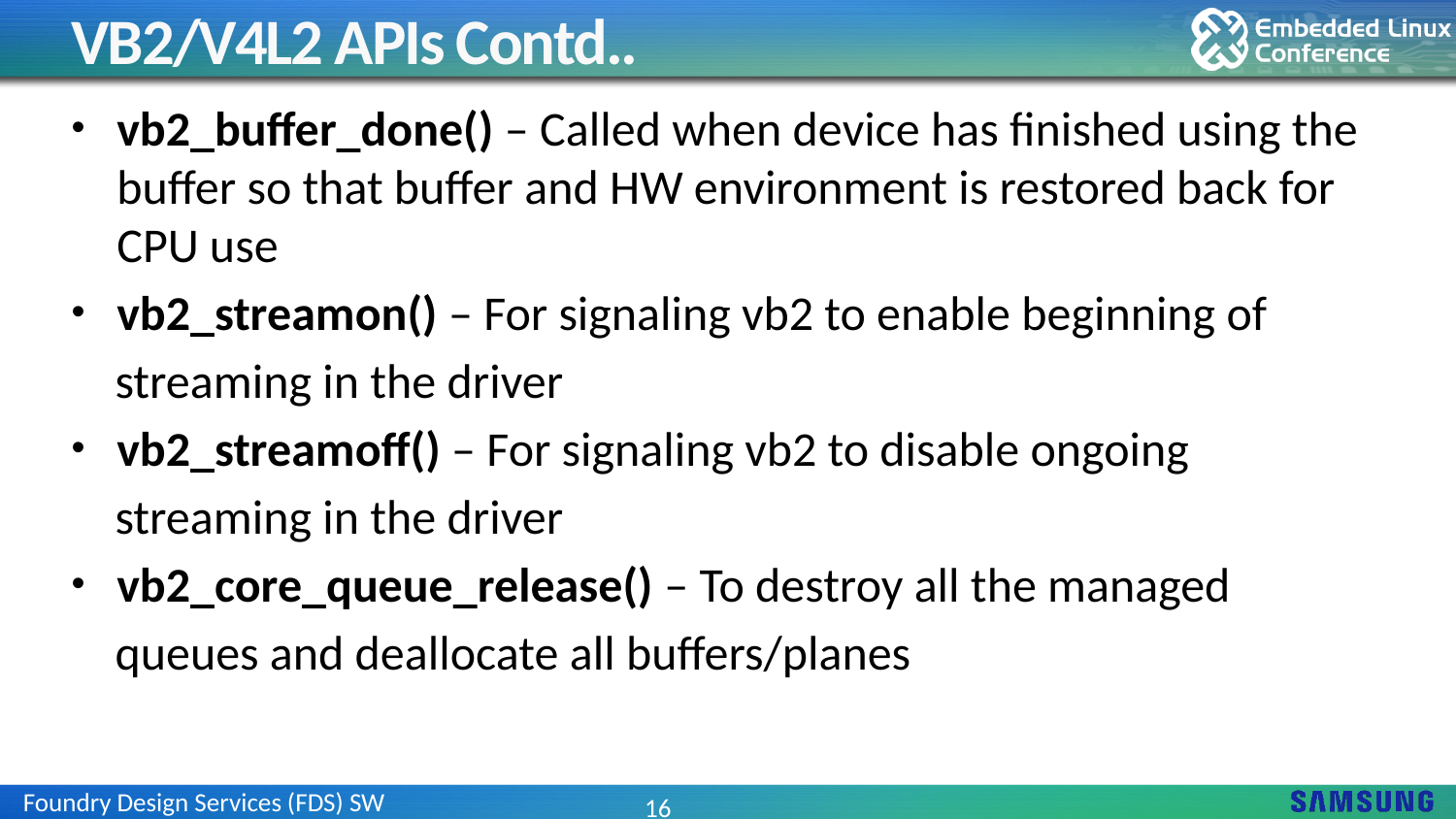

# VB2/V4L2 APIs Contd..
vb2_buffer_done() – Called when device has finished using the buffer so that buffer and HW environment is restored back for CPU use
vb2_streamon() – For signaling vb2 to enable beginning of
    streaming in the driver
vb2_streamoff() – For signaling vb2 to disable ongoing
    streaming in the driver
vb2_core_queue_release() – To destroy all the managed
    queues and deallocate all buffers/planes